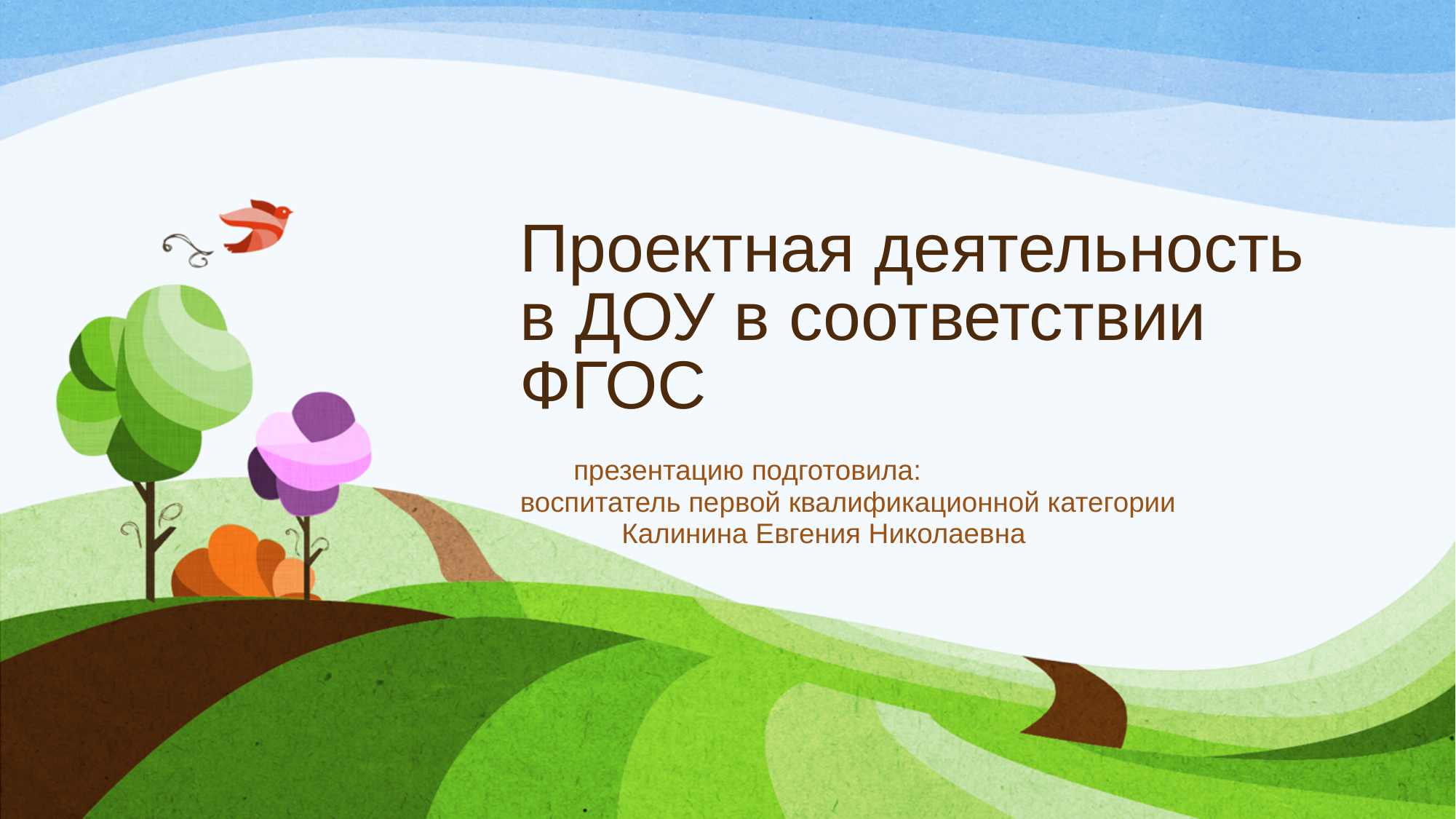

# Проектная деятельность в ДОУ в соответствии ФГОС
      презентацию подготовила:
воспитатель первой квалификационной категории
             Калинина Евгения Николаевна